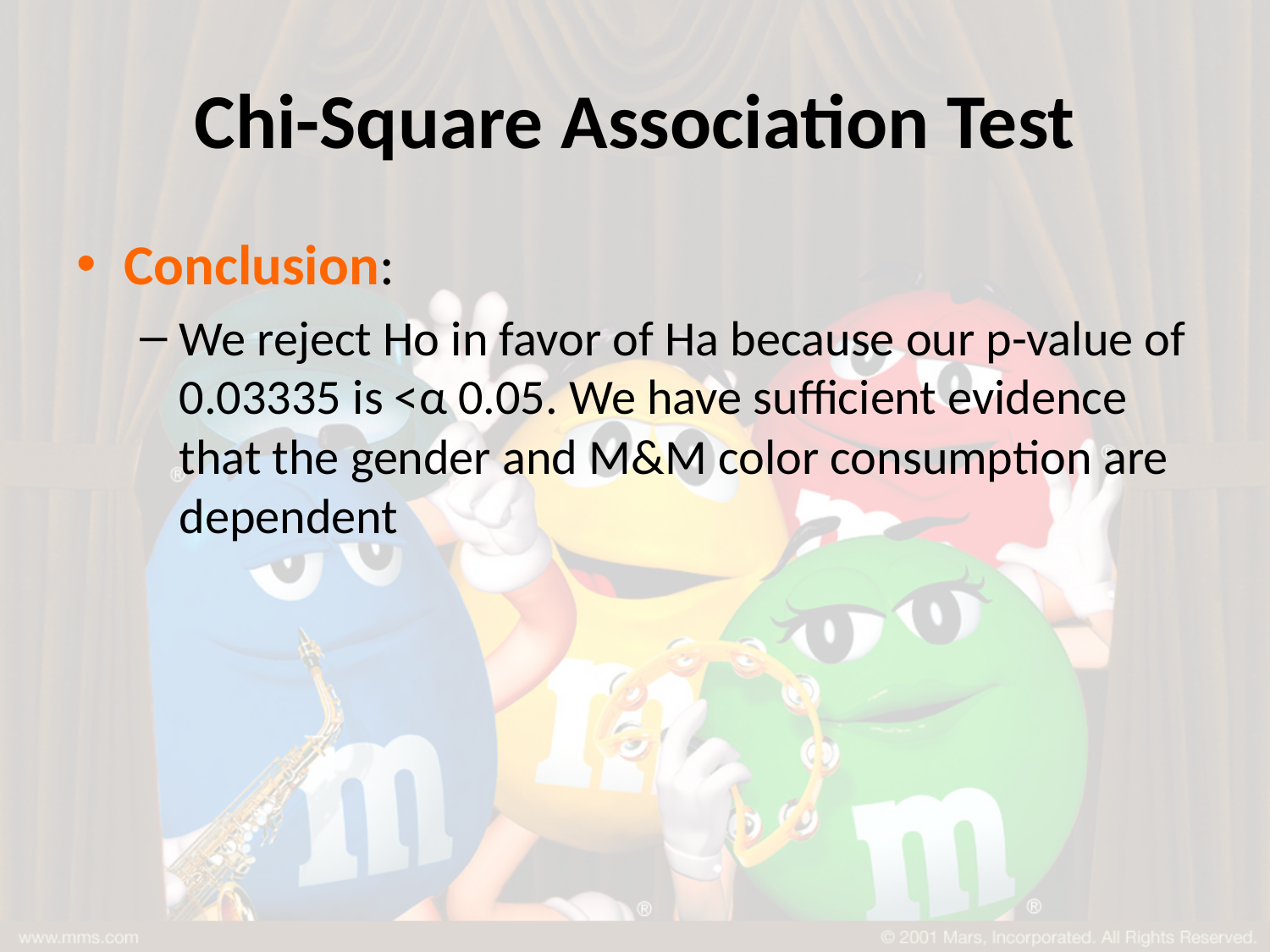

# Chi-Square Association Test
Conclusion:
We reject Ho in favor of Ha because our p-value of 0.03335 is <α 0.05. We have sufficient evidence that the gender and M&M color consumption are dependent